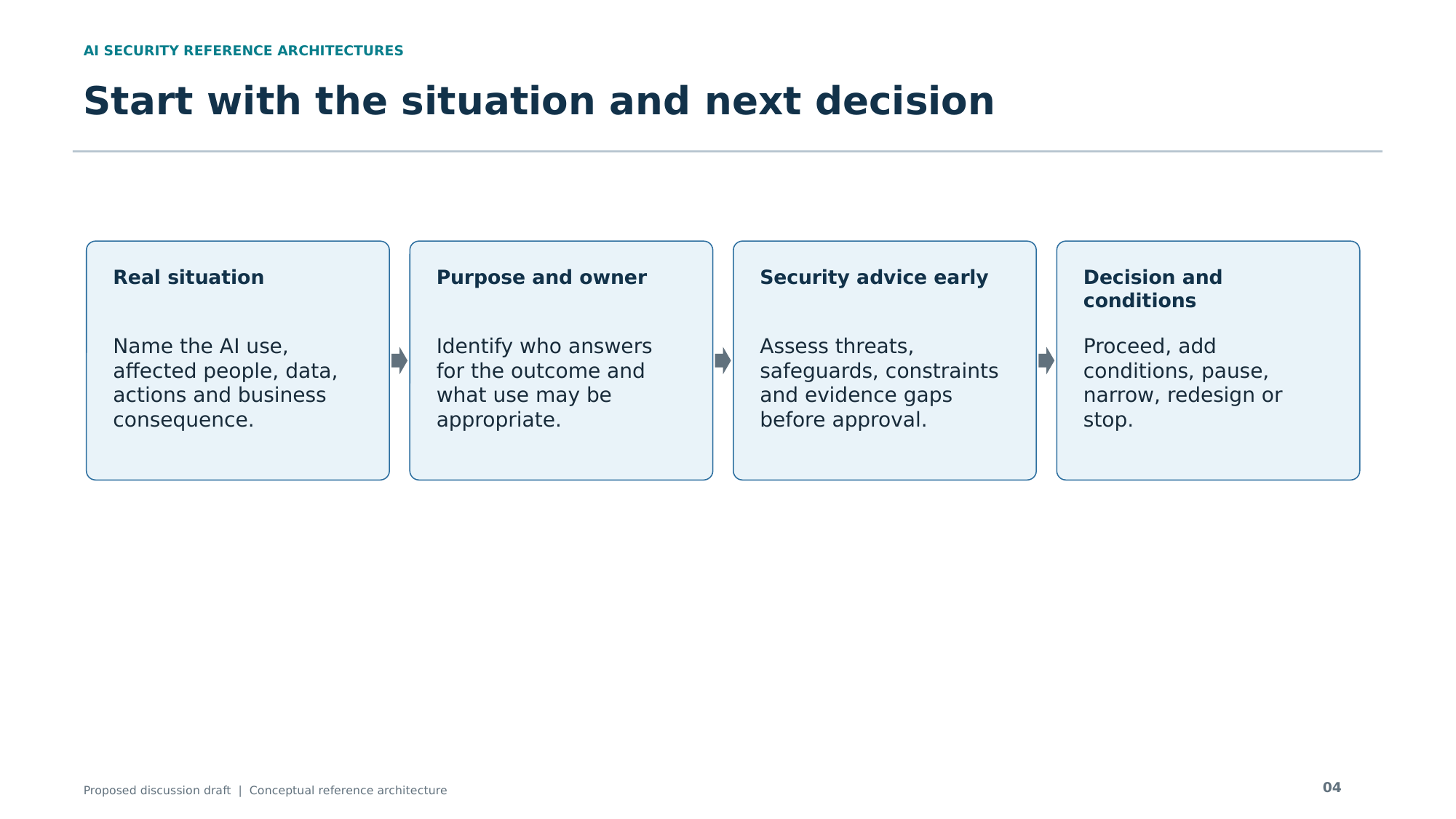

AI SECURITY REFERENCE ARCHITECTURES
Start with the situation and next decision

Real situation
Purpose and owner
Security advice early
Decision and conditions
Name the AI use, affected people, data, actions and business consequence.
Identify who answers for the outcome and what use may be appropriate.
Assess threats, safeguards, constraints and evidence gaps before approval.
Proceed, add conditions, pause, narrow, redesign or stop.

04
Proposed discussion draft  |  Conceptual reference architecture